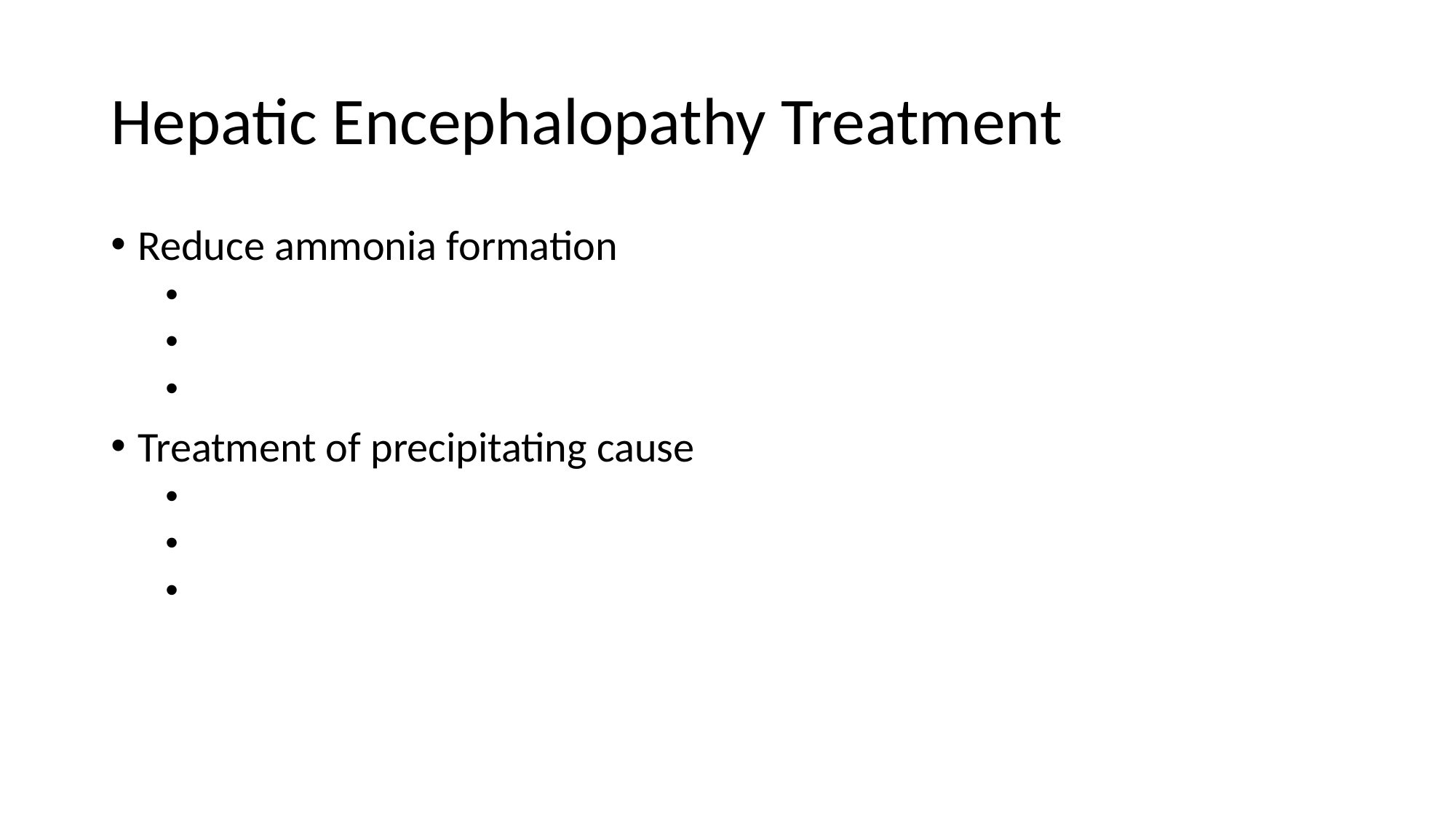

# Hepatic Encephalopathy Treatment
Reduce ammonia formation

Treatment of precipitating cause